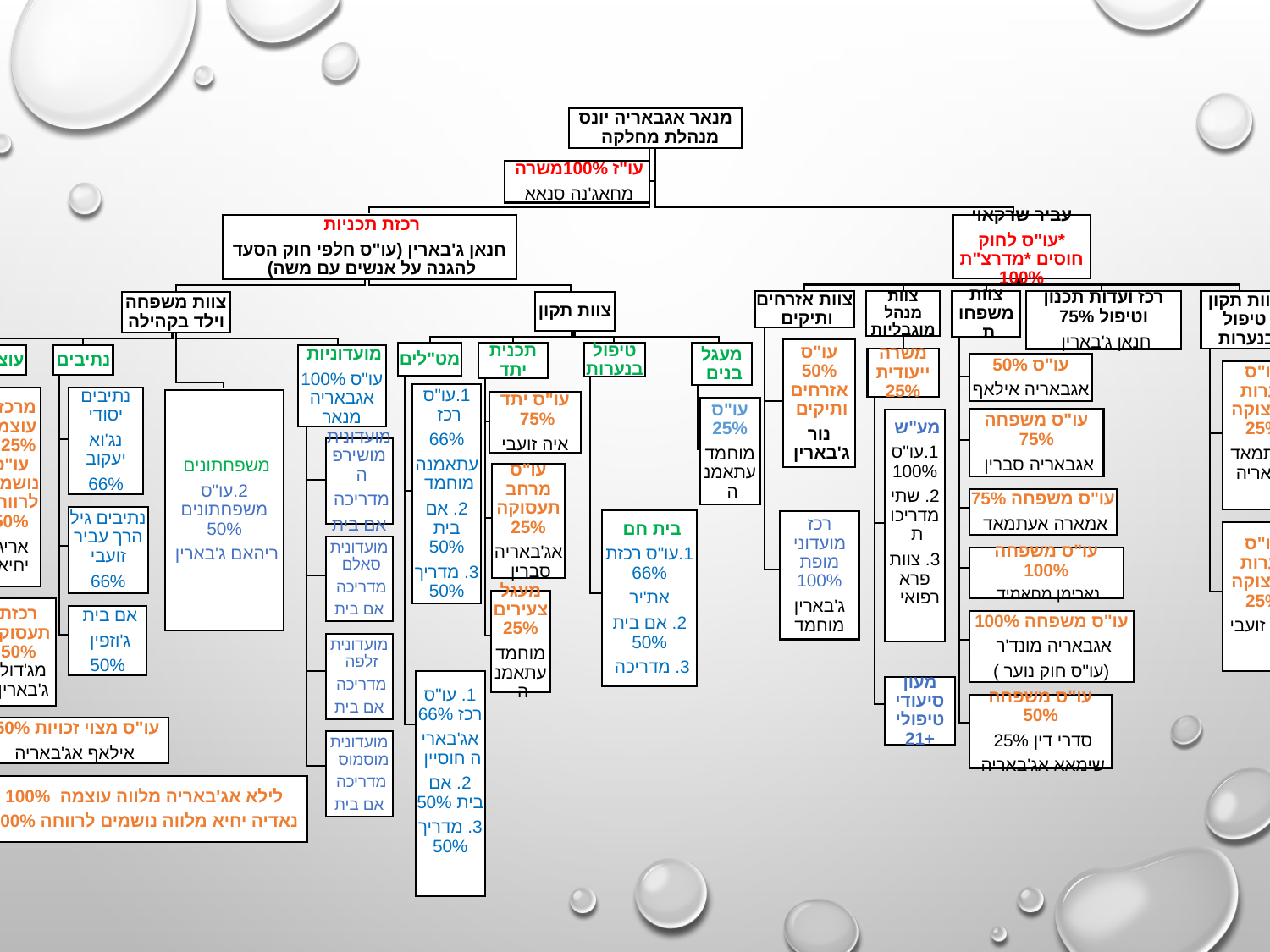

מנאר אגבאריה יונס מנהלת מחלקה
רכזת תכניות
חנאן ג'בארין (עו"ס חלפי חוק הסעד להגנה על אנשים עם משה)
צוות משפחה וילד בקהילה
עוצמה
מרכזת עוצמה 25% + עו"ס נושמים לרווחה 50%
אריג' יחיא
רכזת תעסוקה 50% מג'דולין ג'בארין
עו"ס מצוי זכויות 50%
אילאף אג'באריה
לילא אג'באריה מלווה עוצמה  100%
נאדיה יחיא מלווה נושמים לרווחה 100%
נתיבים
נתיבים יסודי
נג'וא יעקוב
66%
נתיבים גיל הרך עביר זועבי
66%
אם בית
ג'וזפין
50%
משפחתונים
2.עו"ס משפחתונים 50%
ריהאם ג'בארין
מועדוניות
עו"ס 100% אגבאריה מנאר
מועדונית מושירפה
מדריכה
אם בית
מועדונית סאלם
מדריכה
אם בית
מועדונית זלפה
מדריכה
אם בית
מועדונית מוסמוס
מדריכה
אם בית
צוות תקון
מט"לים
1.עו"ס רכז
66%
עתאמנה מוחמד
2. אם בית 50%
3. מדריך 50%
1. עו"ס רכז 66%
אג'באריה חוסיין
2. אם בית 50%
3. מדריך 50%

תכנית יתד
עו"ס יתד 75%
איה זועבי
עו"ס מרחב תעסוקה 25%
אג'באריה סברין
מעגל צעירים 25%
מוחמד עתאמנה
טיפול בנערות
בית חם
1.עו"ס רכזת 66%
את'יר
2. אם בית 50%
3. מדריכה
מעגל בנים
עו"ס 25%
מוחמד עתאמנה
עביר שרקאוי
*עו"ס לחוק חוסים *מדרצ"ת 100%
צוות אזרחים ותיקים
עו"ס 50% אזרחים ותיקים
נור ג'בארין
רכז מועדוני מופת 100%
ג'בארין מוחמד
צוות מנהל מוגבליות
משרה ייעודית 25%
מע"ש
1.עו"ס 100%
2. שתי מדריכות
3. צוות פרא רפואי

מעון סיעודי טיפולי +21
צוות משפחות
עו"ס 50%
אגבאריה אילאף
עו"ס משפחה 75%
אגבאריה סברין
עו"ס משפחה 75%
אמארה אעתמאד
עו"ס משפחה 100%
נארימן מחאמיד
עו"ס משפחה 100%
אגבאריה מונד'ר
(עו"ס חוק נוער )
עו"ס משפחה 50%
סדרי דין 25%
שימאא אג'באריה
רכז ועדות תכנון וטיפול 75%
חנאן ג'בארין
צוות תקון טיפול בנערות
עו"ס נערות במצוקה 25%
אעתמאד אגבאריה

עו"ס נערות במצוקה 25%
איה זועבי

עו"ז 100%משרה
מחאג'נה סנאא